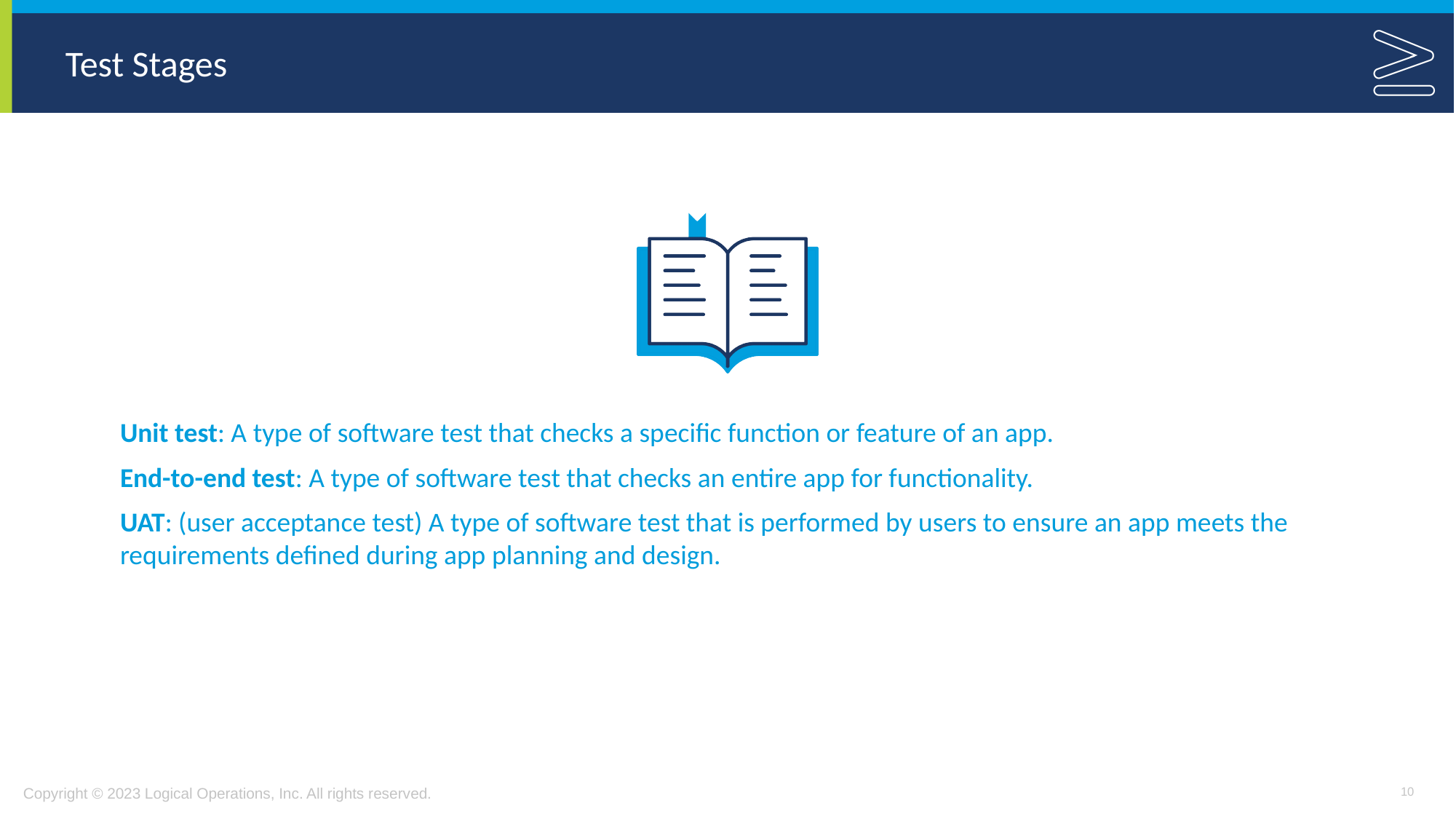

# Test Stages
Unit test: A type of software test that checks a specific function or feature of an app.
End-to-end test: A type of software test that checks an entire app for functionality.
UAT: (user acceptance test) A type of software test that is performed by users to ensure an app meets the requirements defined during app planning and design.
10